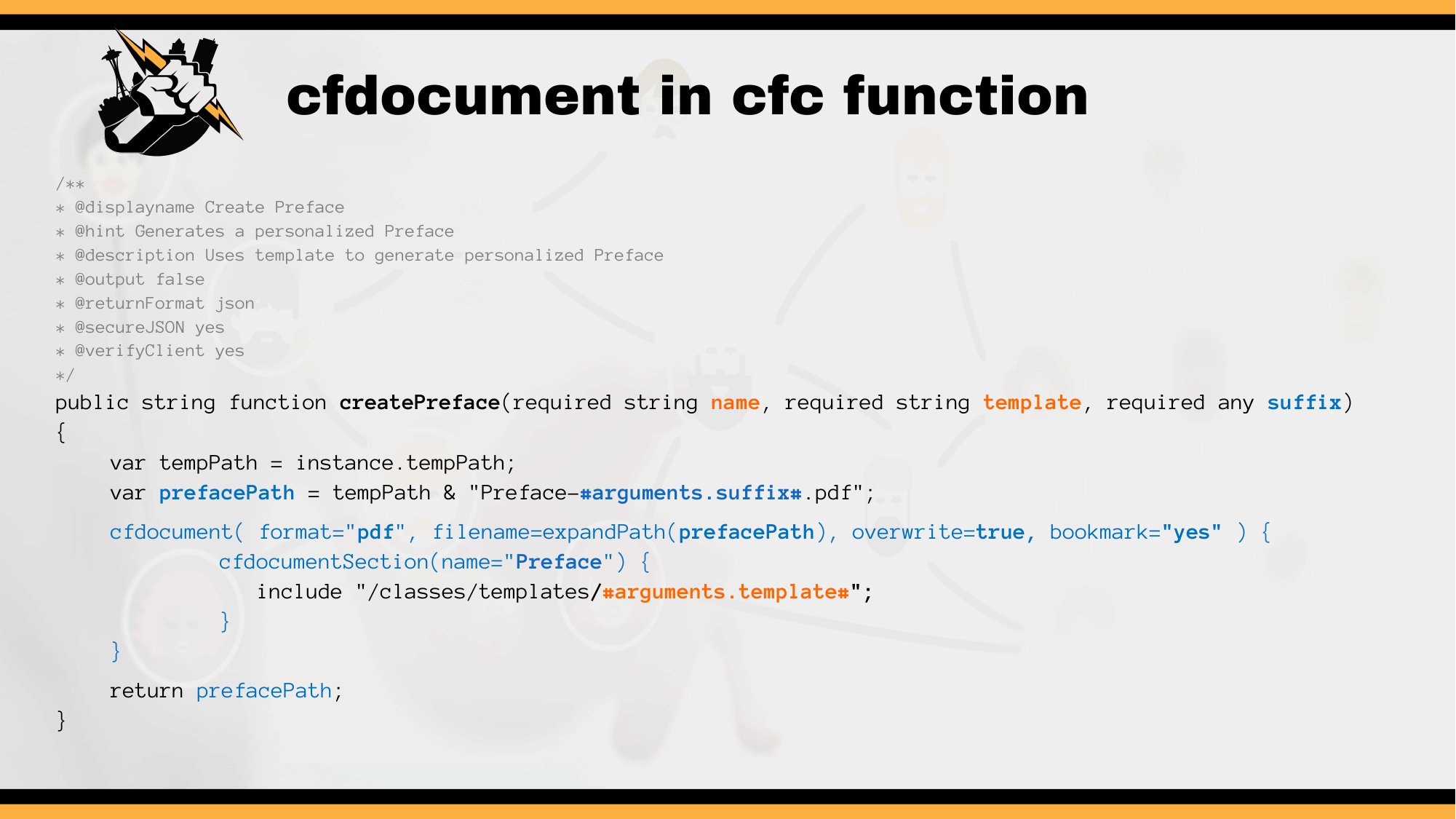

# cfdocument in cfc function
/**
* @displayname Create Preface
* @hint Generates a personalized Preface
* @description Uses template to generate personalized Preface
* @output false
* @returnFormat json
* @secureJSON yes
* @verifyClient yes
*/
public string function createPreface(required string name, required string template, required any suffix)
{
var tempPath = instance.tempPath;
var prefacePath = tempPath & "Preface-#arguments.suffix#.pdf";
cfdocument( format="pdf", filename=expandPath(prefacePath), overwrite=true, bookmark="yes" ) {
	cfdocumentSection(name="Preface") {
	   include "/classes/templates/#arguments.template#";
	}
}
return prefacePath;
}